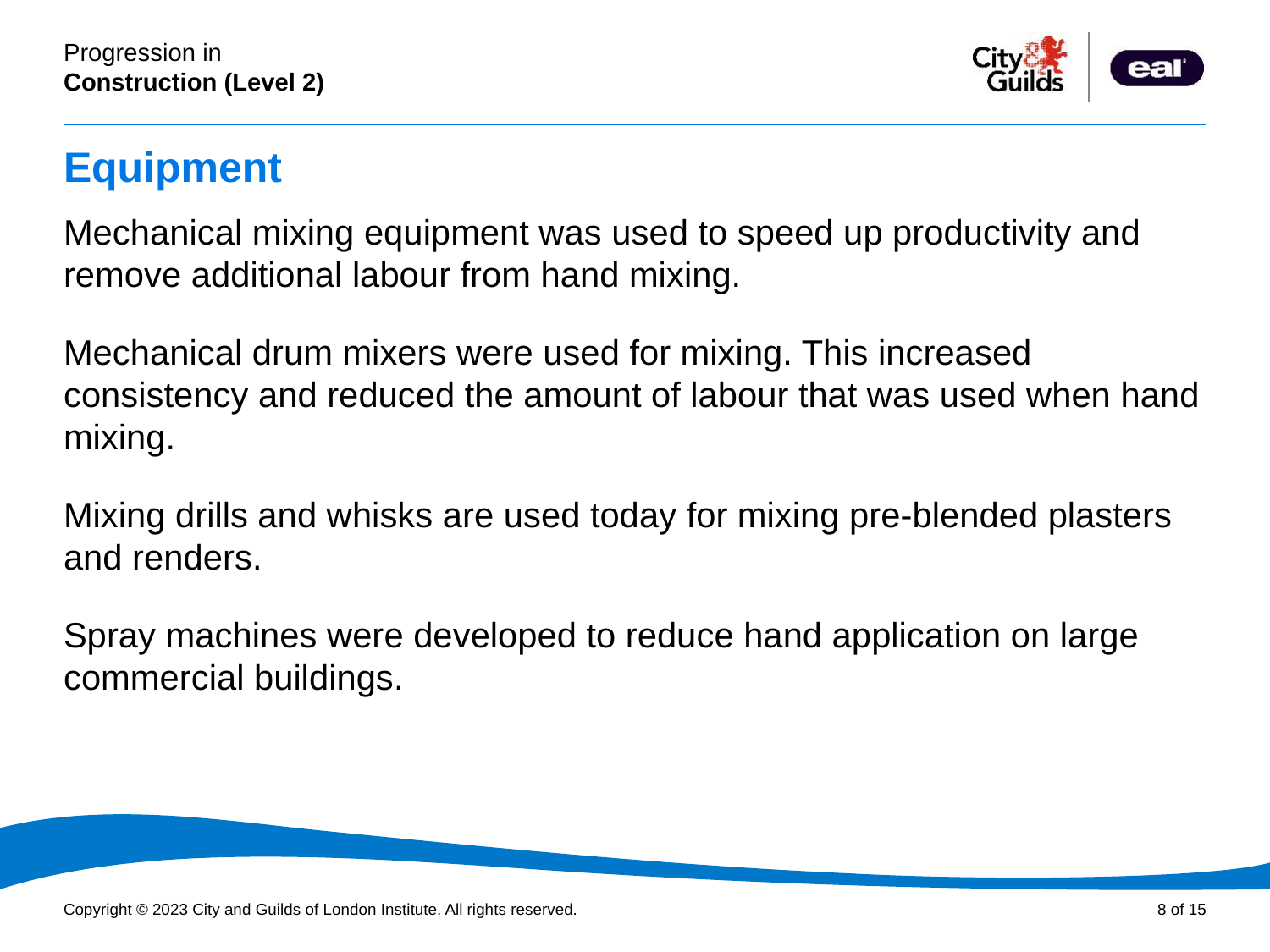

# Equipment
Mechanical mixing equipment was used to speed up productivity and remove additional labour from hand mixing.
Mechanical drum mixers were used for mixing. This increased consistency and reduced the amount of labour that was used when hand mixing.
Mixing drills and whisks are used today for mixing pre-blended plasters and renders.
Spray machines were developed to reduce hand application on large commercial buildings.